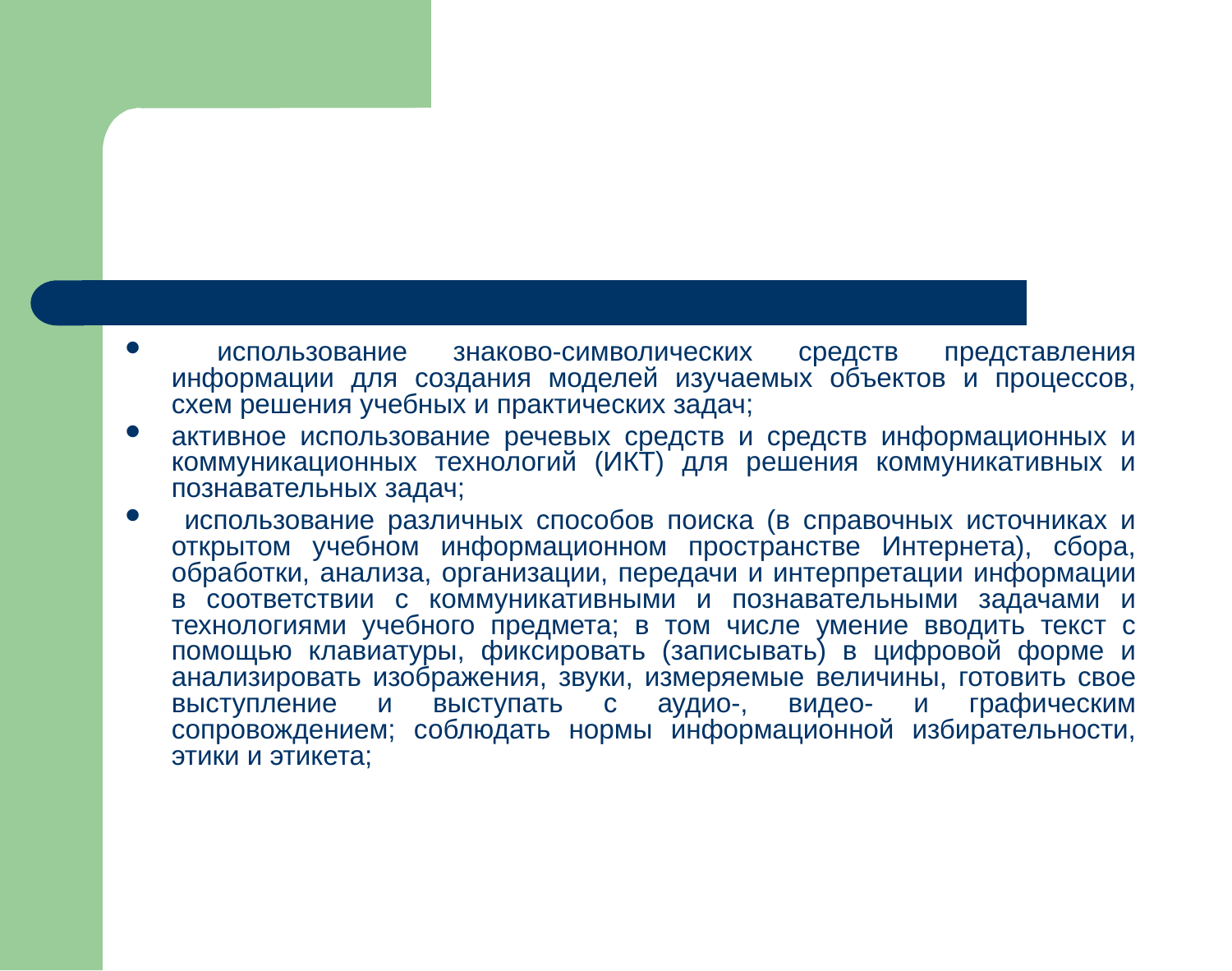

использование знаково-символических средств представления информации для создания моделей изучаемых объектов и процессов, схем решения учебных и практических задач;
активное использование речевых средств и средств информационных и коммуникационных технологий (ИКТ) для решения коммуникативных и познавательных задач;
 использование различных способов поиска (в справочных источниках и открытом учебном информационном пространстве Интернета), сбора, обработки, анализа, организации, передачи и интерпретации информации в соответствии с коммуникативными и познавательными задачами и технологиями учебного предмета; в том числе умение вводить текст с помощью клавиатуры, фиксировать (записывать) в цифровой форме и анализировать изображения, звуки, измеряемые величины, готовить свое выступление и выступать с аудио-, видео- и графическим сопровождением; соблюдать нормы информационной избирательности, этики и этикета;